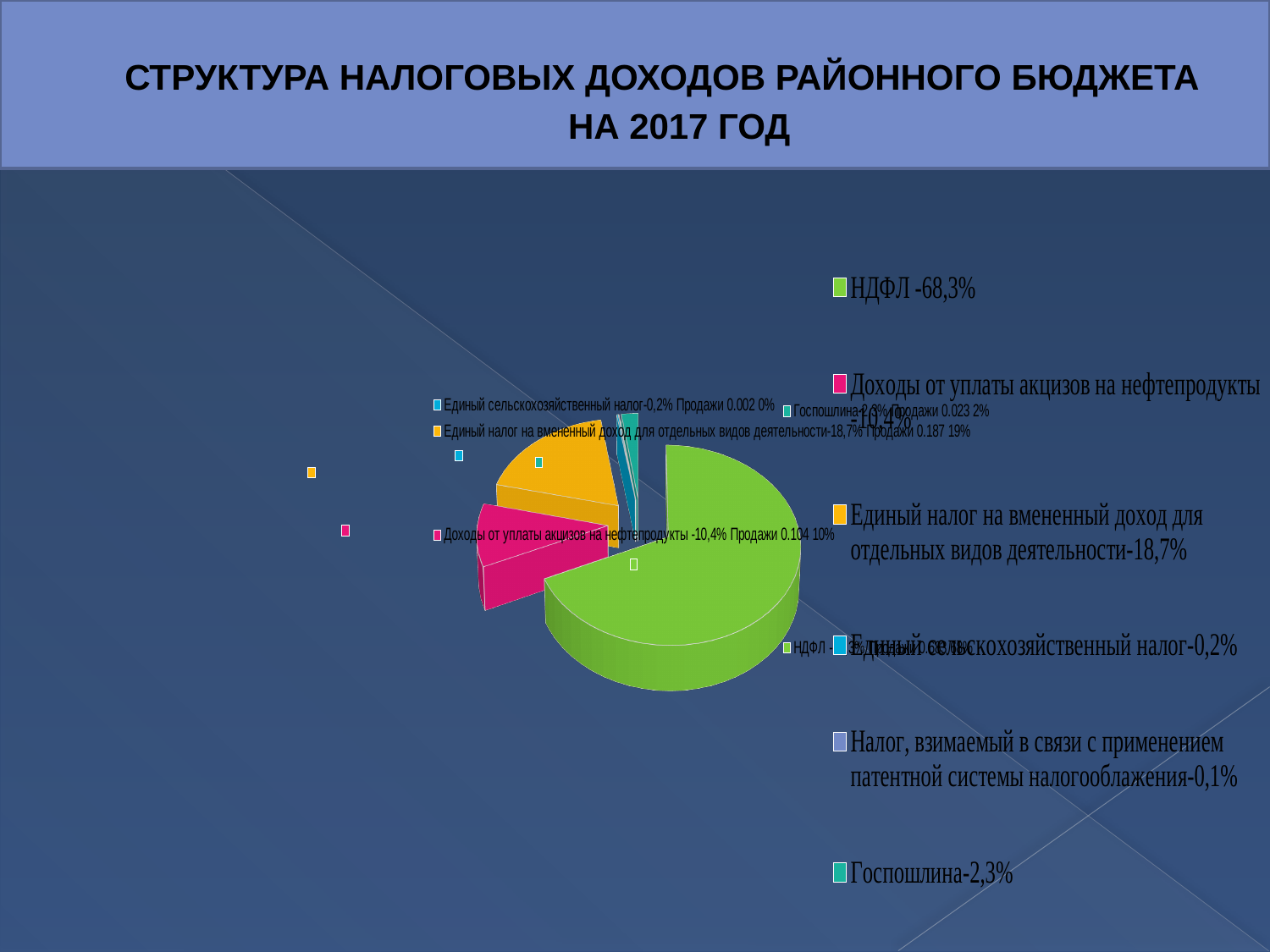

# СТРУКТУРА НАЛОГОВЫХ ДОХОДОВ РАЙОННОГО БЮДЖЕТА НА 2017 ГОД

[unsupported chart]